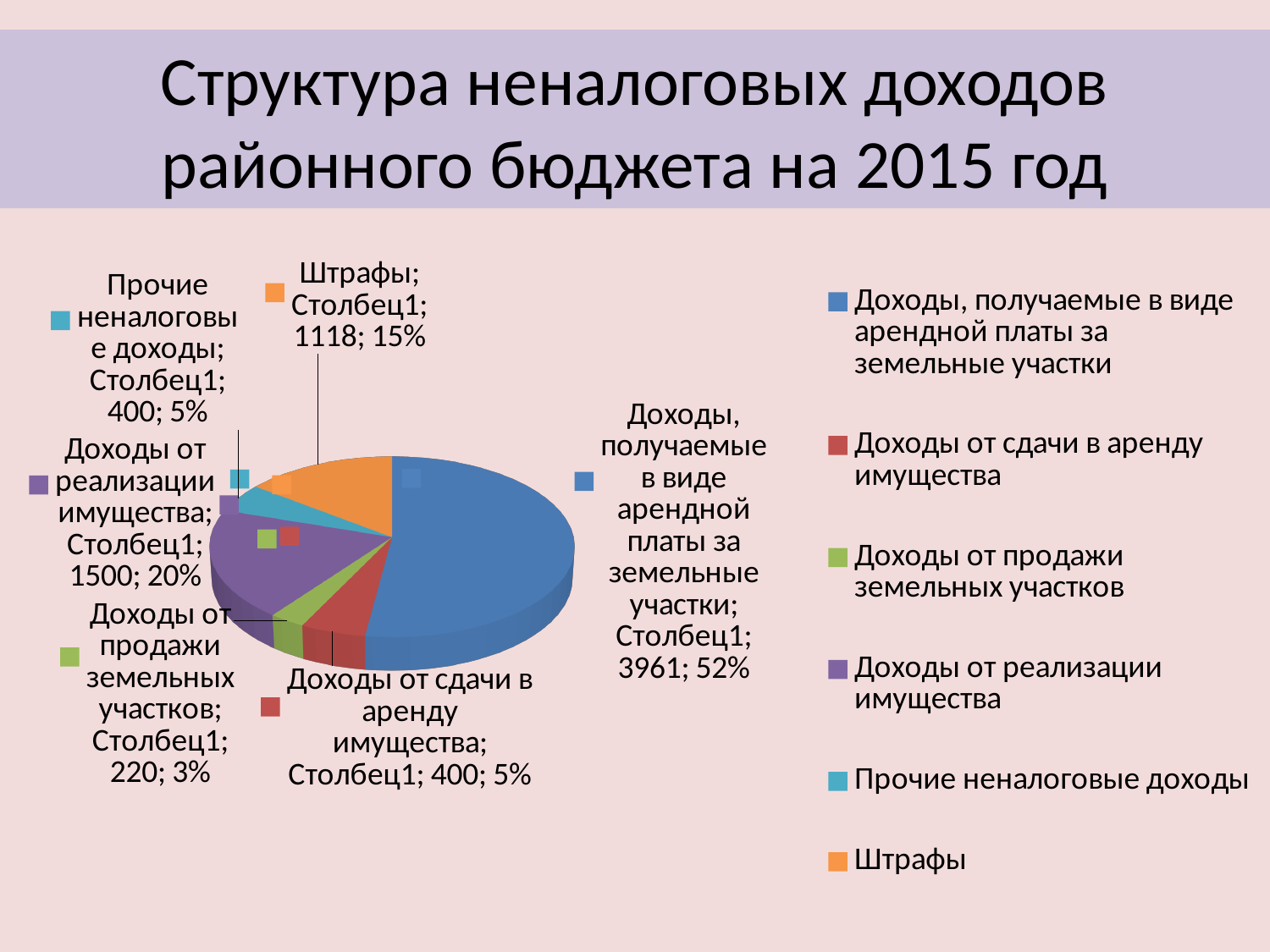

# Структура неналоговых доходов районного бюджета на 2015 год

[unsupported chart]